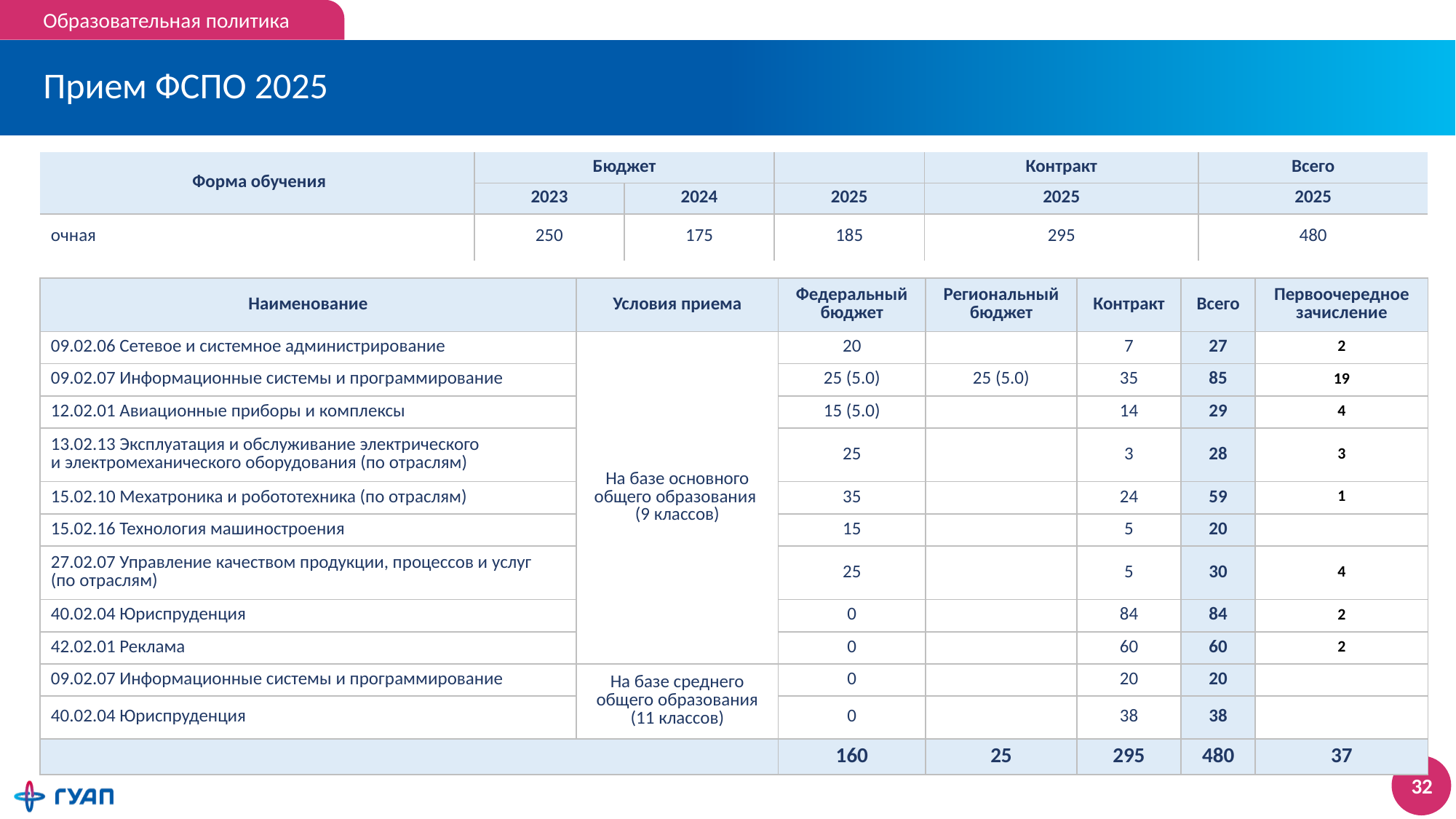

Образовательная политика
# Прием ФСПО 2025
| Форма обучения | Бюджет |  |  | Контракт | Всего |
| --- | --- | --- | --- | --- | --- |
|  | 2023 | 2024 | 2025 | 2025 | 2025 |
| очная | 250 | 175 | 185 | 295 | 480 |
| Наименование | Условия приема | Федеральный бюджет | Региональный бюджет | Контракт | Всего | Первоочередное зачисление |
| --- | --- | --- | --- | --- | --- | --- |
| 09.02.06 Сетевое и системное администрирование | На базе основного общего образования (9 классов) | 20 |  | 7 | 27 | 2 |
| 09.02.07 Информационные системы и программирование |  | 25 (5.0) | 25 (5.0) | 35 | 85 | 19 |
| 12.02.01 Авиационные приборы и комплексы |  | 15 (5.0) |  | 14 | 29 | 4 |
| 13.02.13 Эксплуатация и обслуживание электрического и электромеханического оборудования (по отраслям) |  | 25 |  | 3 | 28 | 3 |
| 15.02.10 Мехатроника и робототехника (по отраслям) |  | 35 |  | 24 | 59 | 1 |
| 15.02.16 Технология машиностроения |  | 15 |  | 5 | 20 |  |
| 27.02.07 Управление качеством продукции, процессов и услуг (по отраслям) |  | 25 |  | 5 | 30 | 4 |
| 40.02.04 Юриспруденция |  | 0 |  | 84 | 84 | 2 |
| 42.02.01 Реклама |  | 0 |  | 60 | 60 | 2 |
| 09.02.07 Информационные системы и программирование | На базе среднего общего образования (11 классов) | 0 |  | 20 | 20 |  |
| 40.02.04 Юриспруденция |  | 0 |  | 38 | 38 |  |
|  |  | 160 | 25 | 295 | 480 | 37 |